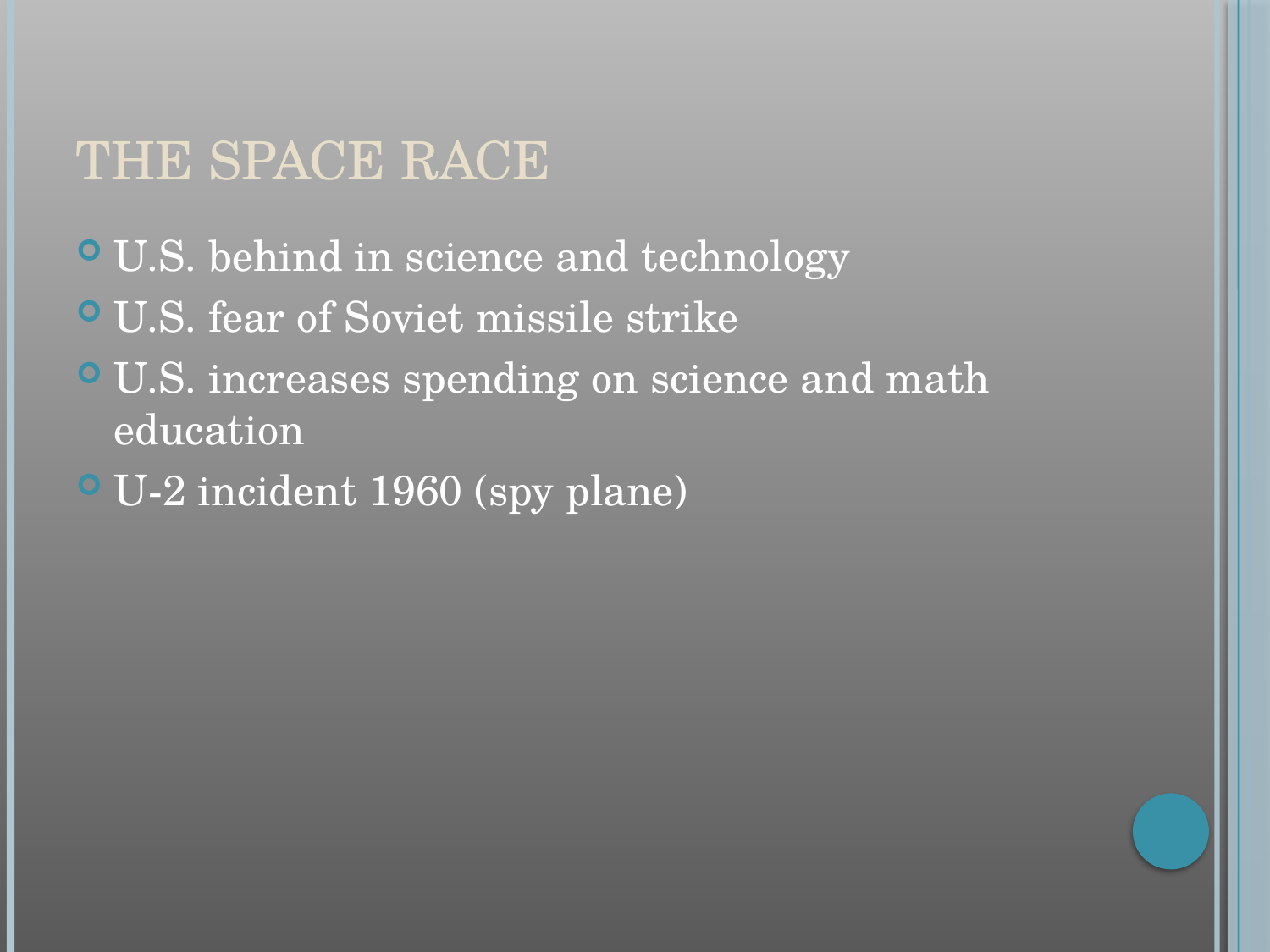

# The Space Race
U.S. behind in science and technology
U.S. fear of Soviet missile strike
U.S. increases spending on science and math education
U-2 incident 1960 (spy plane)